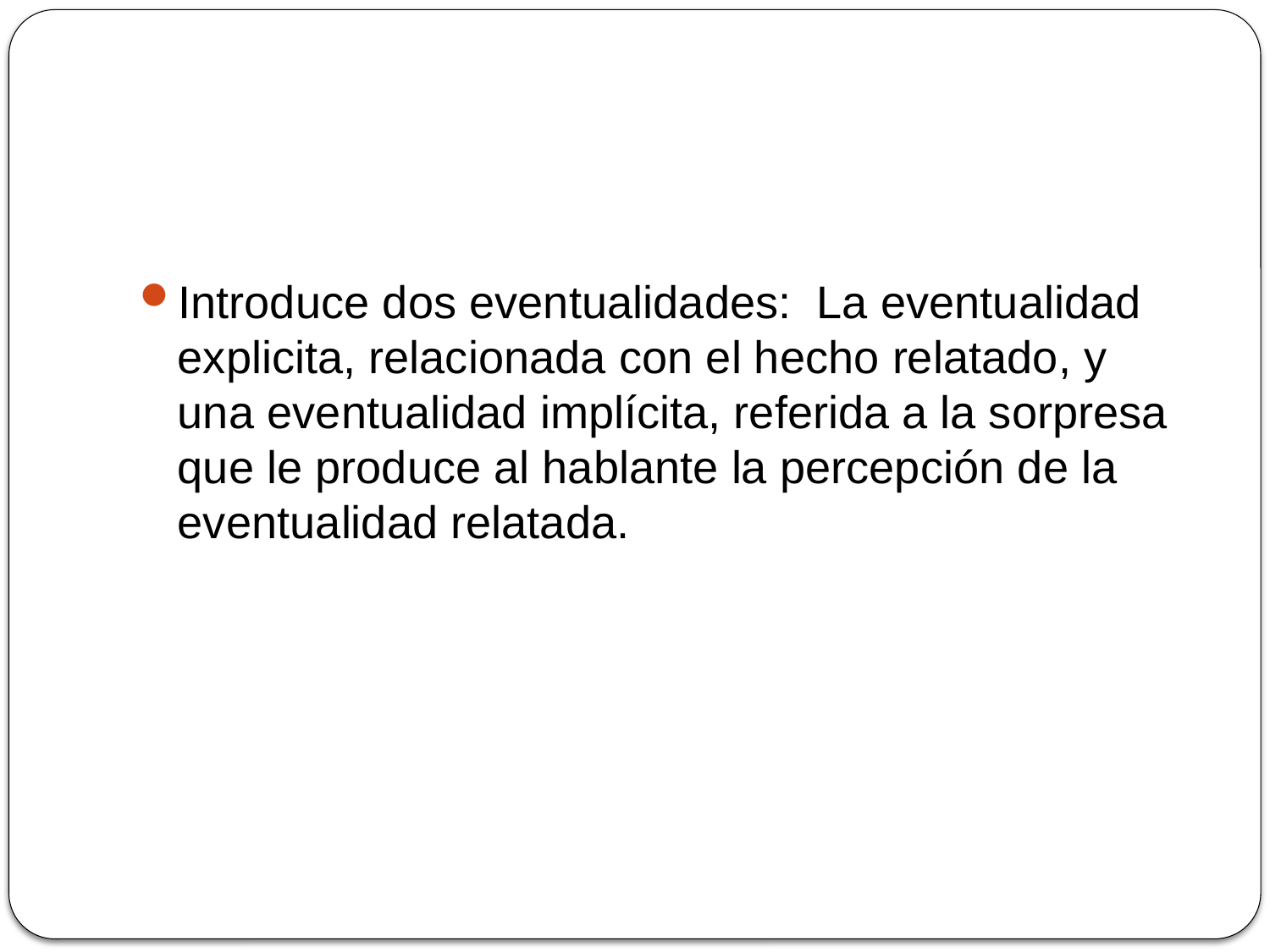

#

Introduce dos eventualidades:  La eventualidad explicita, relacionada con el hecho relatado, y una eventualidad implícita, referida a la sorpresa que le produce al hablante la percepción de la eventualidad relatada.